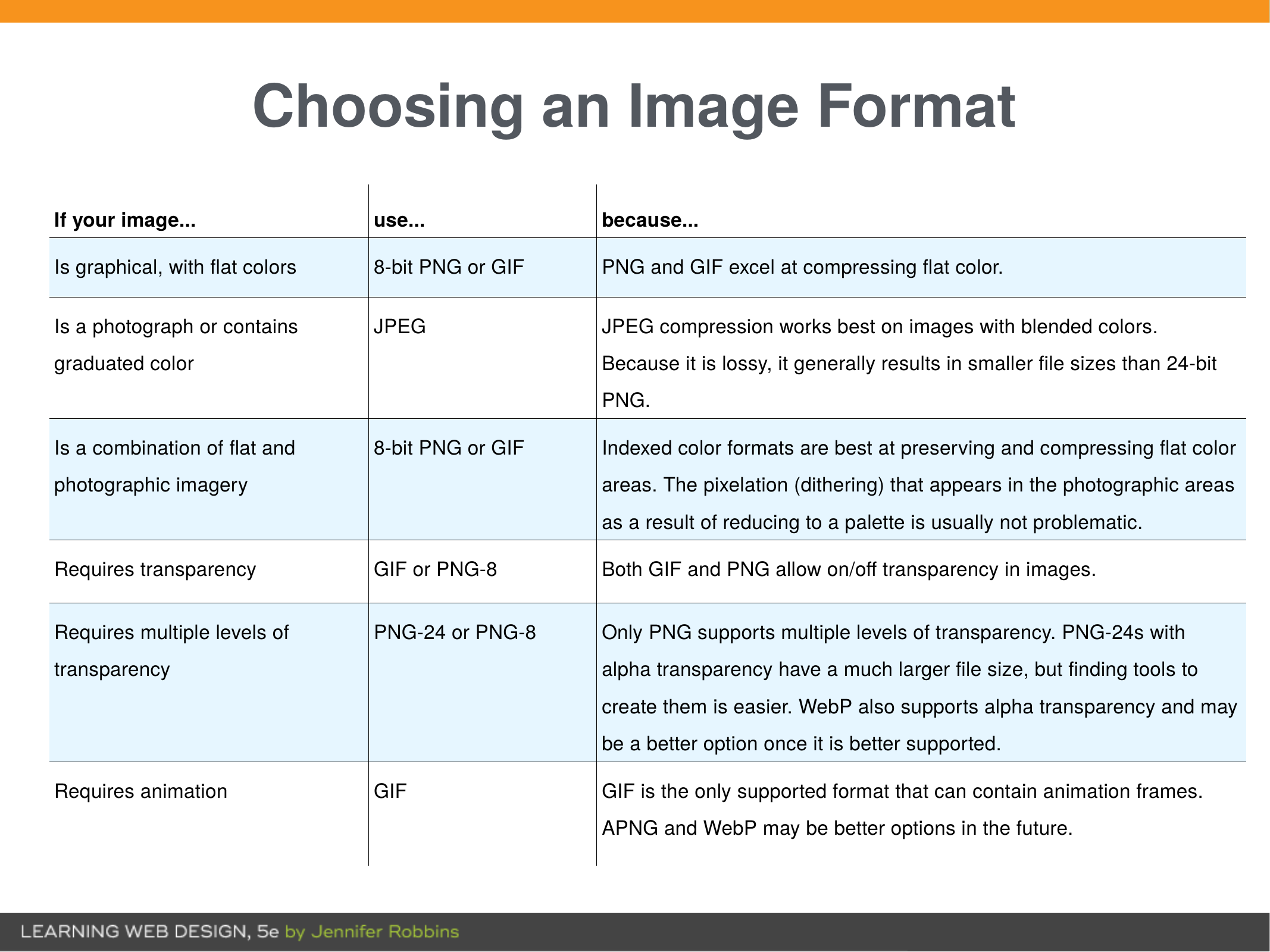

# Choosing an Image Format
| If your image... | use... | because... |
| --- | --- | --- |
| Is graphical, with flat colors | 8-bit PNG or GIF | PNG and GIF excel at compressing flat color. |
| Is a photograph or contains graduated color | JPEG | JPEG compression works best on images with blended colors. Because it is lossy, it generally results in smaller file sizes than 24-bit PNG. |
| Is a combination of flat and photographic imagery | 8-bit PNG or GIF | Indexed color formats are best at preserving and compressing flat color areas. The pixelation (dithering) that appears in the photographic areas as a result of reducing to a palette is usually not problematic. |
| Requires transparency | GIF or PNG-8 | Both GIF and PNG allow on/off transparency in images. |
| Requires multiple levels of transparency | PNG-24 or PNG-8 | Only PNG supports multiple levels of transparency. PNG-24s with alpha transparency have a much larger file size, but finding tools to create them is easier. WebP also supports alpha transparency and may be a better option once it is better supported. |
| Requires animation | GIF | GIF is the only supported format that can contain animation frames. APNG and WebP may be better options in the future. |